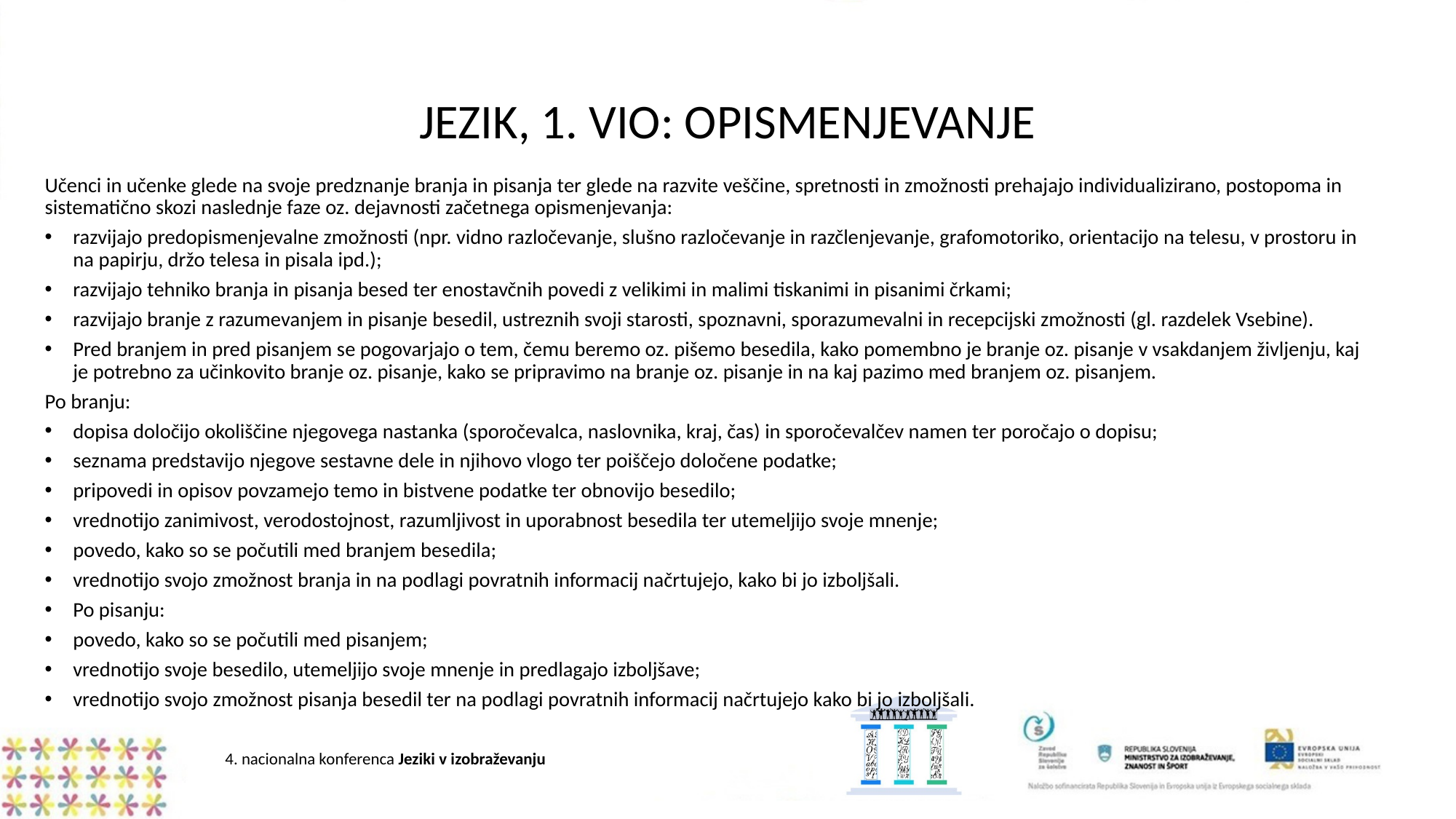

# JEZIK, 1. VIO: OPISMENJEVANJE
Učenci in učenke glede na svoje predznanje branja in pisanja ter glede na razvite veščine, spretnosti in zmožnosti prehajajo individualizirano, postopoma in sistematično skozi naslednje faze oz. dejavnosti začetnega opismenjevanja:
razvijajo predopismenjevalne zmožnosti (npr. vidno razločevanje, slušno razločevanje in razčlenjevanje, grafomotoriko, orientacijo na telesu, v prostoru in na papirju, držo telesa in pisala ipd.);
razvijajo tehniko branja in pisanja besed ter enostavčnih povedi z velikimi in malimi tiskanimi in pisanimi črkami;
razvijajo branje z razumevanjem in pisanje besedil, ustreznih svoji starosti, spoznavni, sporazumevalni in recepcijski zmožnosti (gl. razdelek Vsebine).
Pred branjem in pred pisanjem se pogovarjajo o tem, čemu beremo oz. pišemo besedila, kako pomembno je branje oz. pisanje v vsakdanjem življenju, kaj je potrebno za učinkovito branje oz. pisanje, kako se pripravimo na branje oz. pisanje in na kaj pazimo med branjem oz. pisanjem.
Po branju:
dopisa določijo okoliščine njegovega nastanka (sporočevalca, naslovnika, kraj, čas) in sporočevalčev namen ter poročajo o dopisu;
seznama predstavijo njegove sestavne dele in njihovo vlogo ter poiščejo določene podatke;
pripovedi in opisov povzamejo temo in bistvene podatke ter obnovijo besedilo;
vrednotijo zanimivost, verodostojnost, razumljivost in uporabnost besedila ter utemeljijo svoje mnenje;
povedo, kako so se počutili med branjem besedila;
vrednotijo svojo zmožnost branja in na podlagi povratnih informacij načrtujejo, kako bi jo izboljšali.
Po pisanju:
povedo, kako so se počutili med pisanjem;
vrednotijo svoje besedilo, utemeljijo svoje mnenje in predlagajo izboljšave;
vrednotijo svojo zmožnost pisanja besedil ter na podlagi povratnih informacij načrtujejo kako bi jo izboljšali.